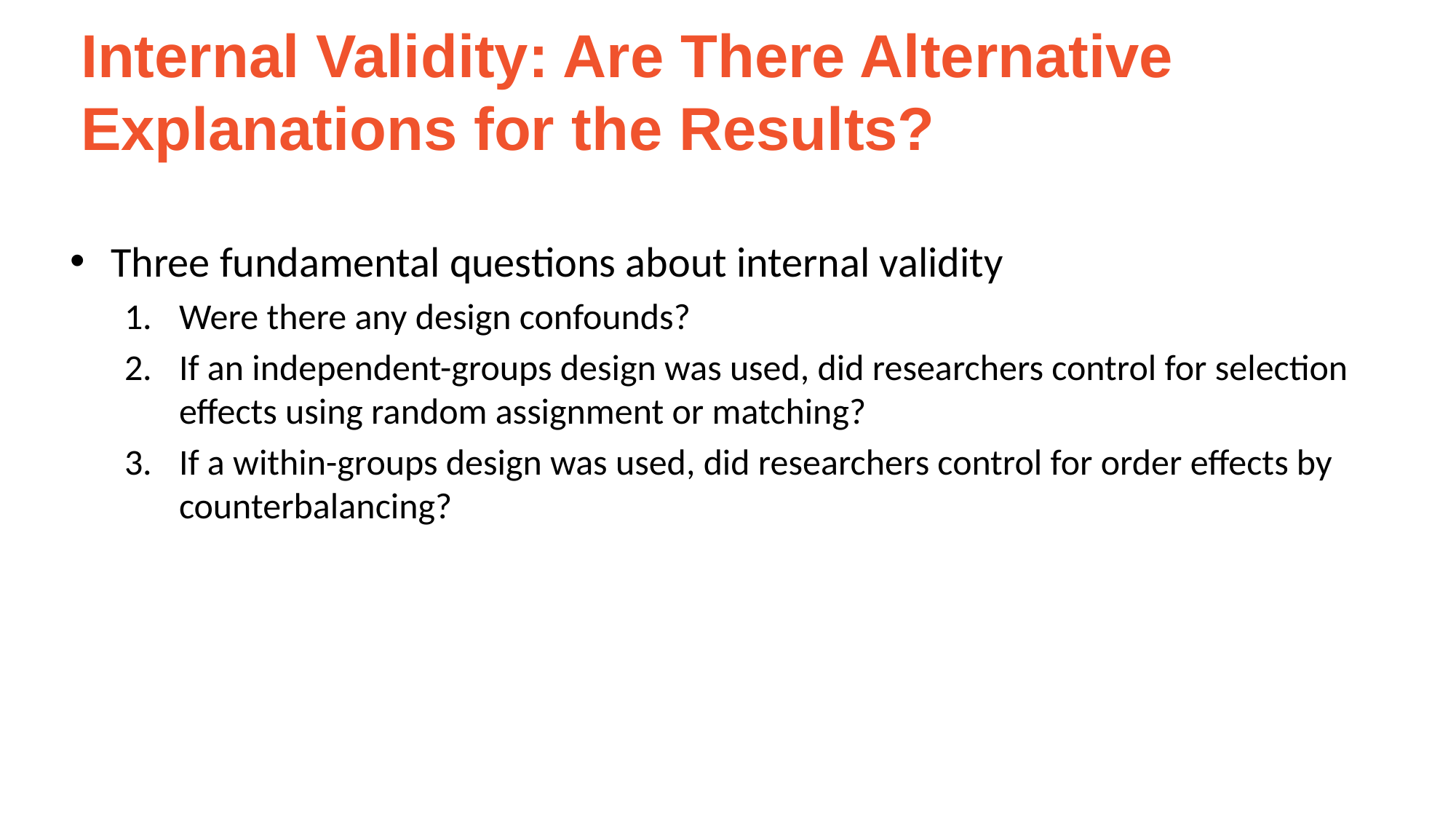

# Internal Validity: Are There Alternative Explanations for the Results?
Three fundamental questions about internal validity
Were there any design confounds?
If an independent-groups design was used, did researchers control for selection effects using random assignment or matching?
If a within-groups design was used, did researchers control for order effects by counterbalancing?